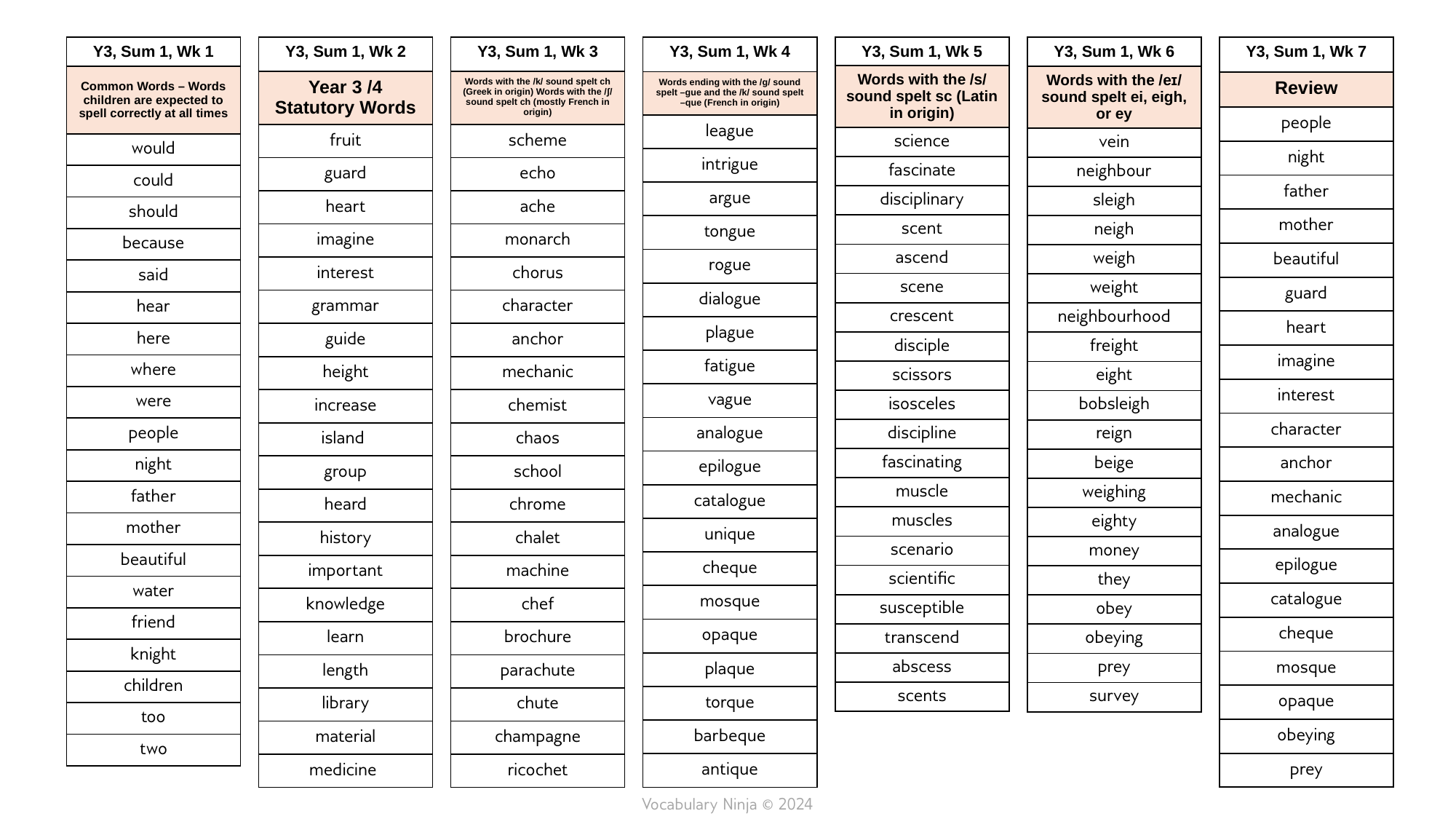

| Y3, Sum 1, Wk 2 |
| --- |
| Year 3 /4 Statutory Words |
| fruit |
| guard |
| heart |
| imagine |
| interest |
| grammar |
| guide |
| height |
| increase |
| island |
| group |
| heard |
| history |
| important |
| knowledge |
| learn |
| length |
| library |
| material |
| medicine |
| Y3, Sum 1, Wk 6 |
| --- |
| Words with the /eɪ/ sound spelt ei, eigh, or ey |
| vein |
| neighbour |
| sleigh |
| neigh |
| weigh |
| weight |
| neighbourhood |
| freight |
| eight |
| bobsleigh |
| reign |
| beige |
| weighing |
| eighty |
| money |
| they |
| obey |
| obeying |
| prey |
| survey |
| Y3, Sum 1, Wk 7 |
| --- |
| Review |
| people |
| night |
| father |
| mother |
| beautiful |
| guard |
| heart |
| imagine |
| interest |
| character |
| anchor |
| mechanic |
| analogue |
| epilogue |
| catalogue |
| cheque |
| mosque |
| opaque |
| obeying |
| prey |
| Y3, Sum 1, Wk 3 |
| --- |
| Words with the /k/ sound spelt ch (Greek in origin) Words with the /ʃ/ sound spelt ch (mostly French in origin) |
| scheme |
| echo |
| ache |
| monarch |
| chorus |
| character |
| anchor |
| mechanic |
| chemist |
| chaos |
| school |
| chrome |
| chalet |
| machine |
| chef |
| brochure |
| parachute |
| chute |
| champagne |
| ricochet |
| Y3, Sum 1, Wk 4 |
| --- |
| Words ending with the /g/ sound spelt –gue and the /k/ sound spelt –que (French in origin) |
| league |
| intrigue |
| argue |
| tongue |
| rogue |
| dialogue |
| plague |
| fatigue |
| vague |
| analogue |
| epilogue |
| catalogue |
| unique |
| cheque |
| mosque |
| opaque |
| plaque |
| torque |
| barbeque |
| antique |
| Y3, Sum 1, Wk 5 |
| --- |
| Words with the /s/ sound spelt sc (Latin in origin) |
| science |
| fascinate |
| disciplinary |
| scent |
| ascend |
| scene |
| crescent |
| disciple |
| scissors |
| isosceles |
| discipline |
| fascinating |
| muscle |
| muscles |
| scenario |
| scientific |
| susceptible |
| transcend |
| abscess |
| scents |
| Y3, Sum 1, Wk 1 |
| --- |
| Common Words – Words children are expected to spell correctly at all times |
| would |
| could |
| should |
| because |
| said |
| hear |
| here |
| where |
| were |
| people |
| night |
| father |
| mother |
| beautiful |
| water |
| friend |
| knight |
| children |
| too |
| two |
Vocabulary Ninja © 2024